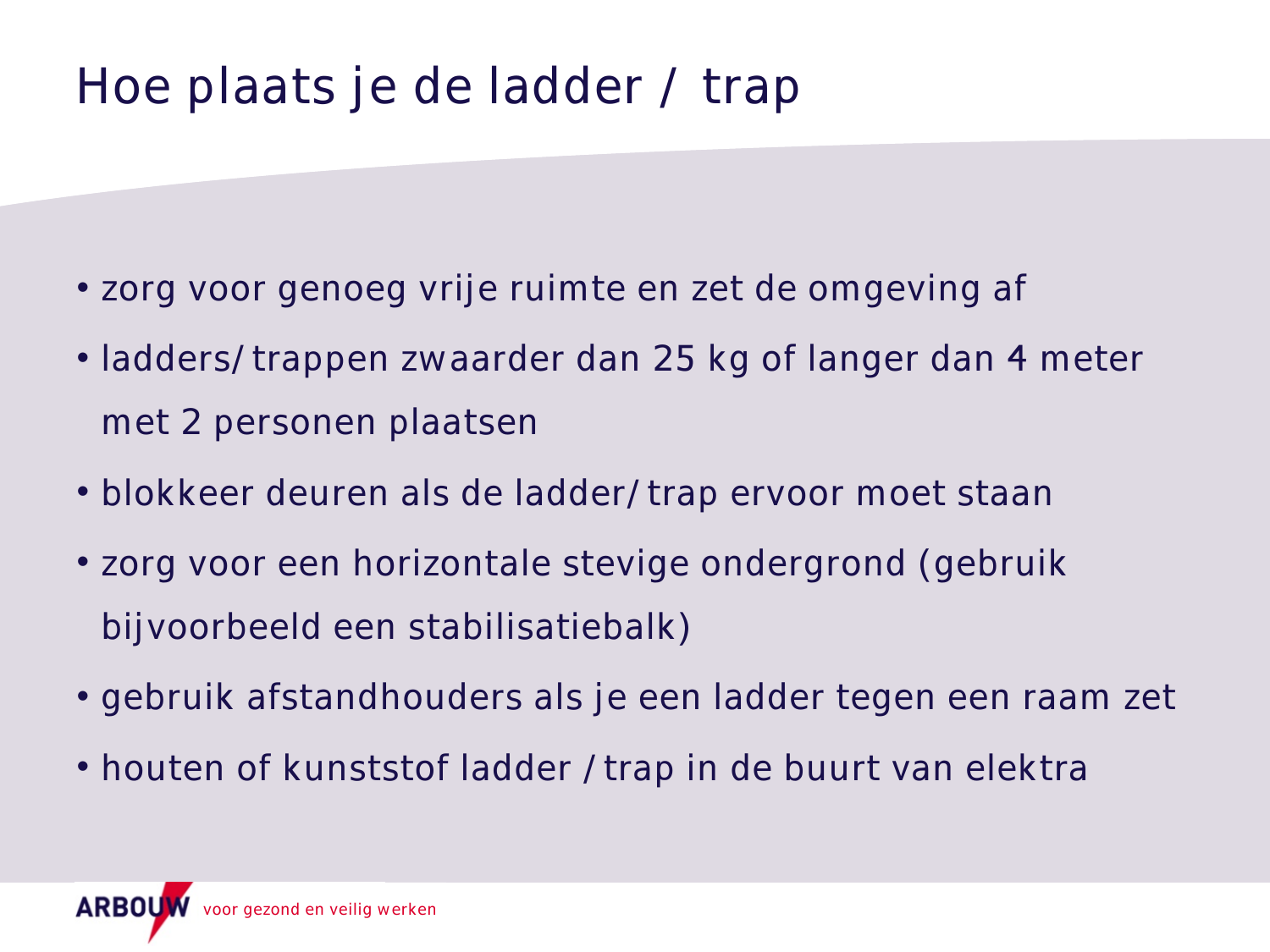

# Hoe plaats je de ladder / trap
zorg voor genoeg vrije ruimte en zet de omgeving af
ladders/trappen zwaarder dan 25 kg of langer dan 4 meter met 2 personen plaatsen
blokkeer deuren als de ladder/trap ervoor moet staan
zorg voor een horizontale stevige ondergrond (gebruik bijvoorbeeld een stabilisatiebalk)
gebruik afstandhouders als je een ladder tegen een raam zet
houten of kunststof ladder /trap in de buurt van elektra